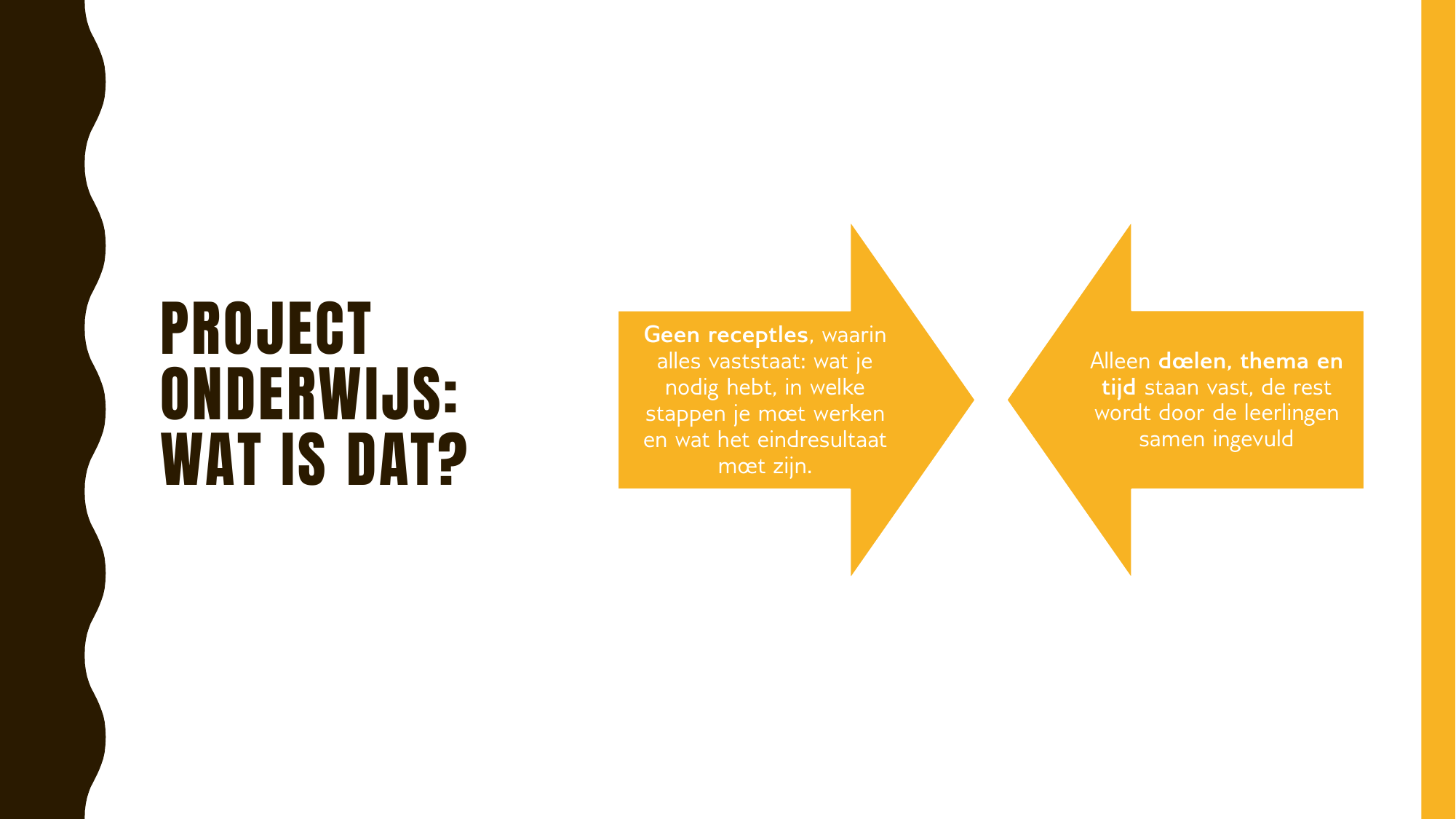

# Project onderwijs: wat is dat?
Geen receptles, waarin alles vaststaat: wat je nodig hebt, in welke stappen je moet werken en wat het eindresultaat moet zijn.
Alleen doelen, thema en tijd staan vast, de rest wordt door de leerlingen samen ingevuld